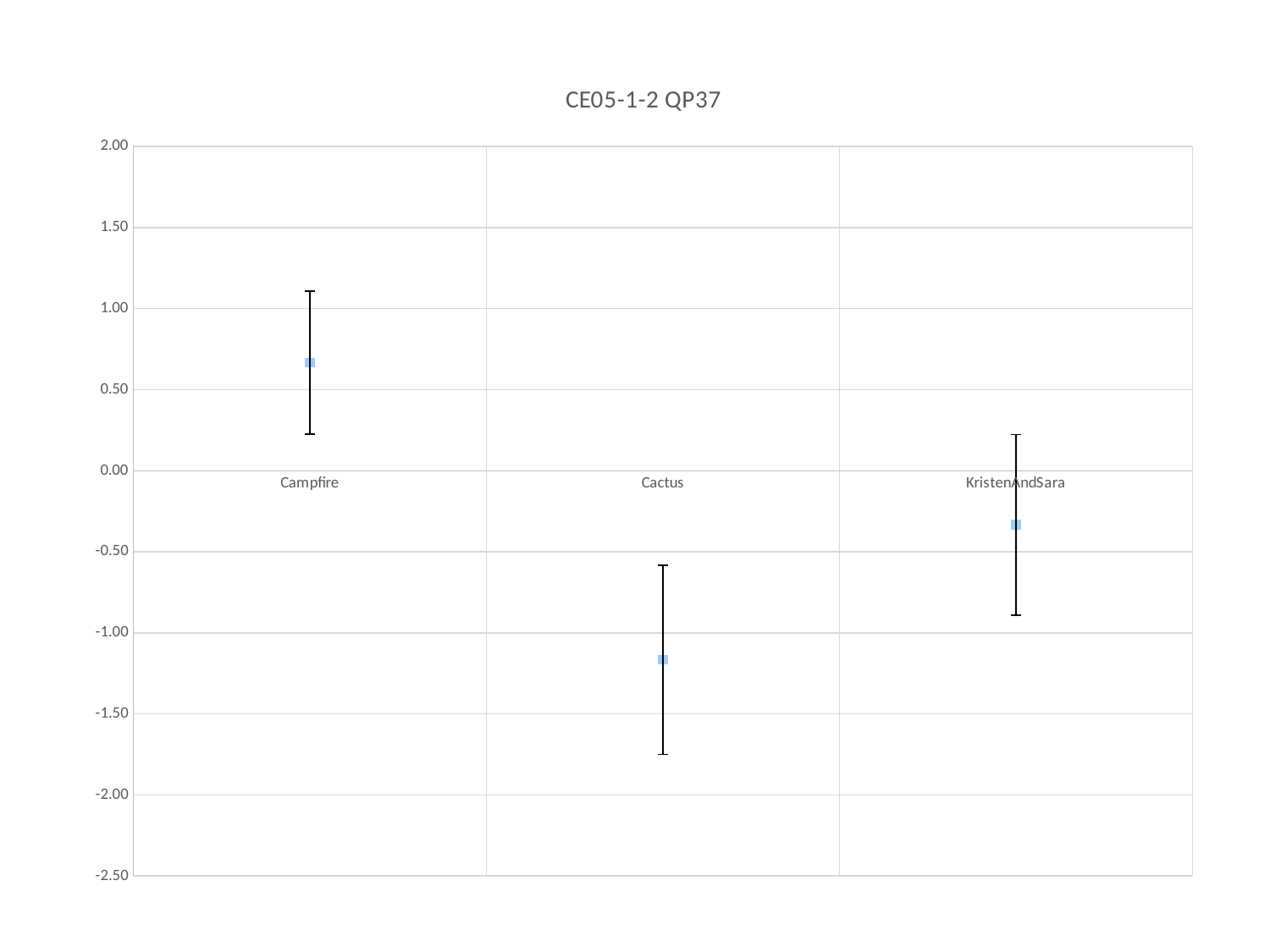

### Chart:

| Category |  |
|---|---|
| Campfire | 0.666666666666667 |
| Cactus | -1.166666666666667 |
| KristenAndSara | -0.333333333333333 |